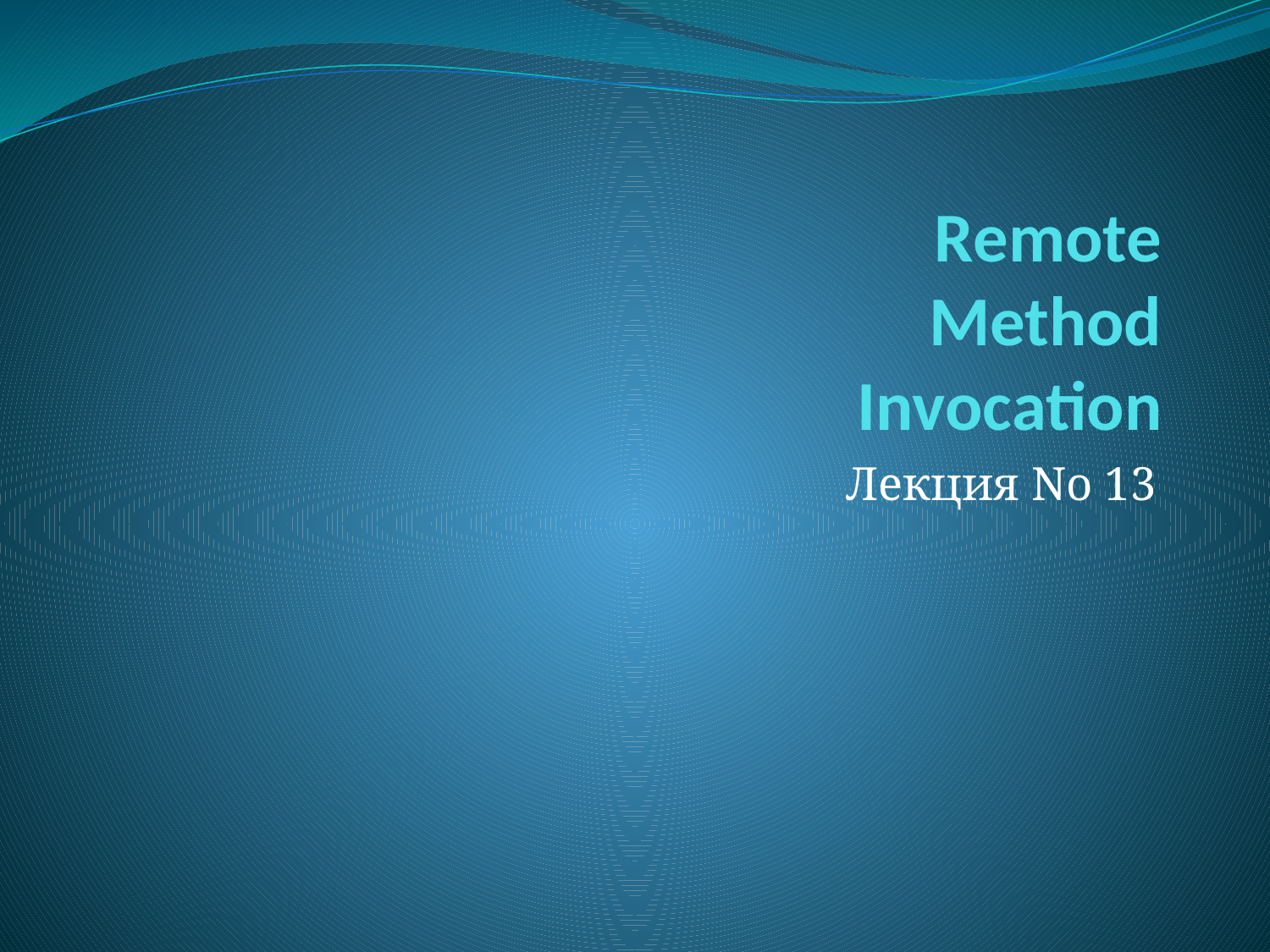

# Remote Method Invocation
Лекция No 13